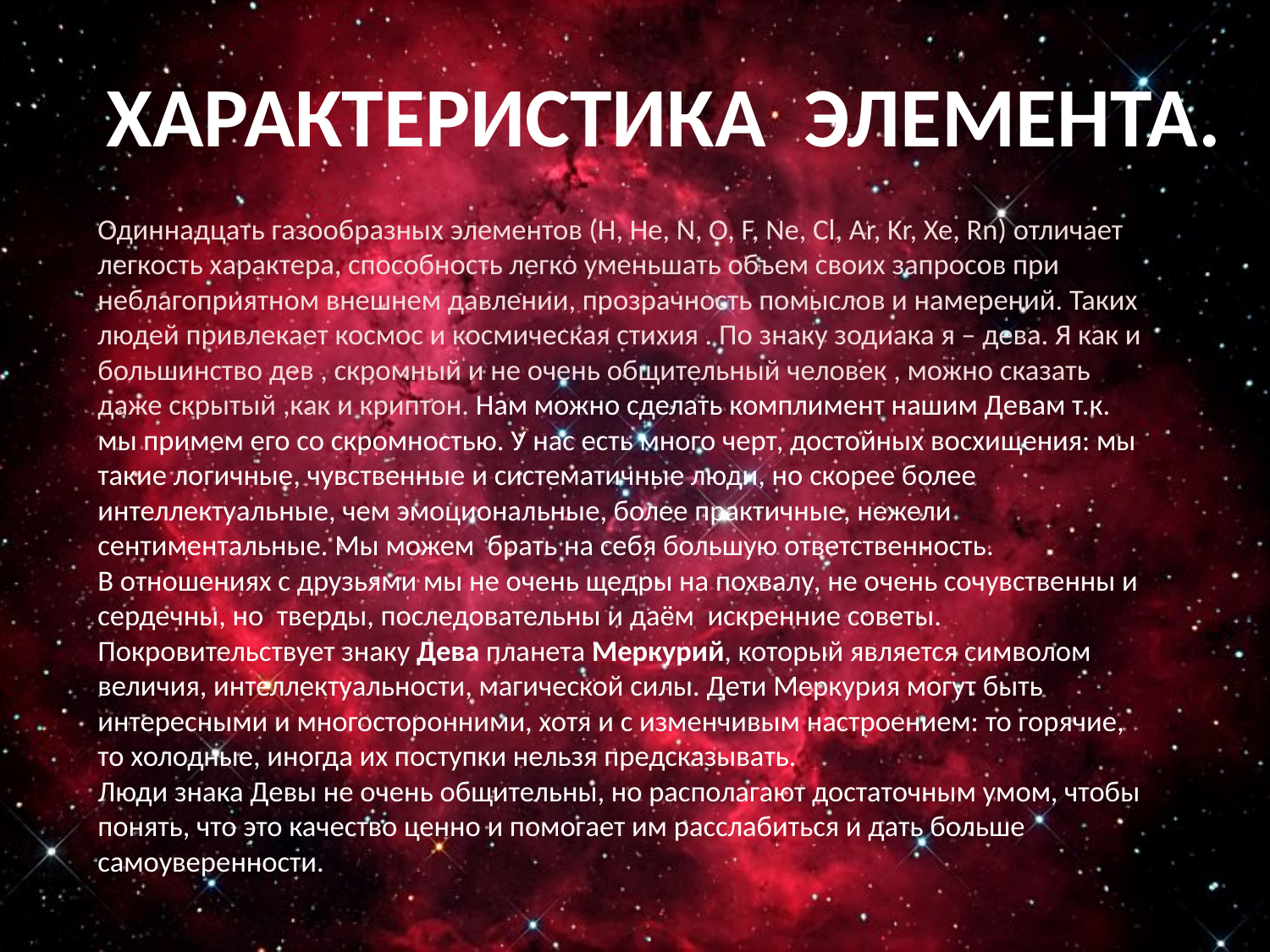

# хАрактеристика  Элемента.
Одиннадцать газообразных элементов (H, He, N, O, F, Ne, Cl, Ar, Kr, Xe, Rn) отличает легкость характера, способность легко уменьшать объем своих запросов при неблагоприятном внешнем давлении, прозрачность помыслов и намерений. Таких людей привлекает космос и космическая стихия . По знаку зодиака я – дева. Я как и большинство дев , скромный и не очень общительный человек , можно сказать даже скрытый ,как и криптон. Нам можно сделать комплимент нашим Девам т.к. мы примем его со скромностью. У нас есть много черт, достойных восхищения: мы такие логичные, чувственные и систематичные люди, но скорее более интеллектуальные, чем эмоциональные, более практичные, нежели сентиментальные. Мы можем  брать на себя большую ответственность.
В отношениях с друзьями мы не очень щедры на похвалу, не очень сочувственны и сердечны, но  тверды, последовательны и даём  искренние советы. Покровительствует знаку Дева планета Меркурий, который является символом величия, интеллектуальности, магической силы. Дети Меркурия могут быть интересными и многосторонними, хотя и с изменчивым настроением: то горячие, то холодные, иногда их поступки нельзя предсказывать.
Люди знака Девы не очень общительны, но располагают достаточным умом, чтобы понять, что это качество ценно и помогает им расслабиться и дать больше самоуверенности.